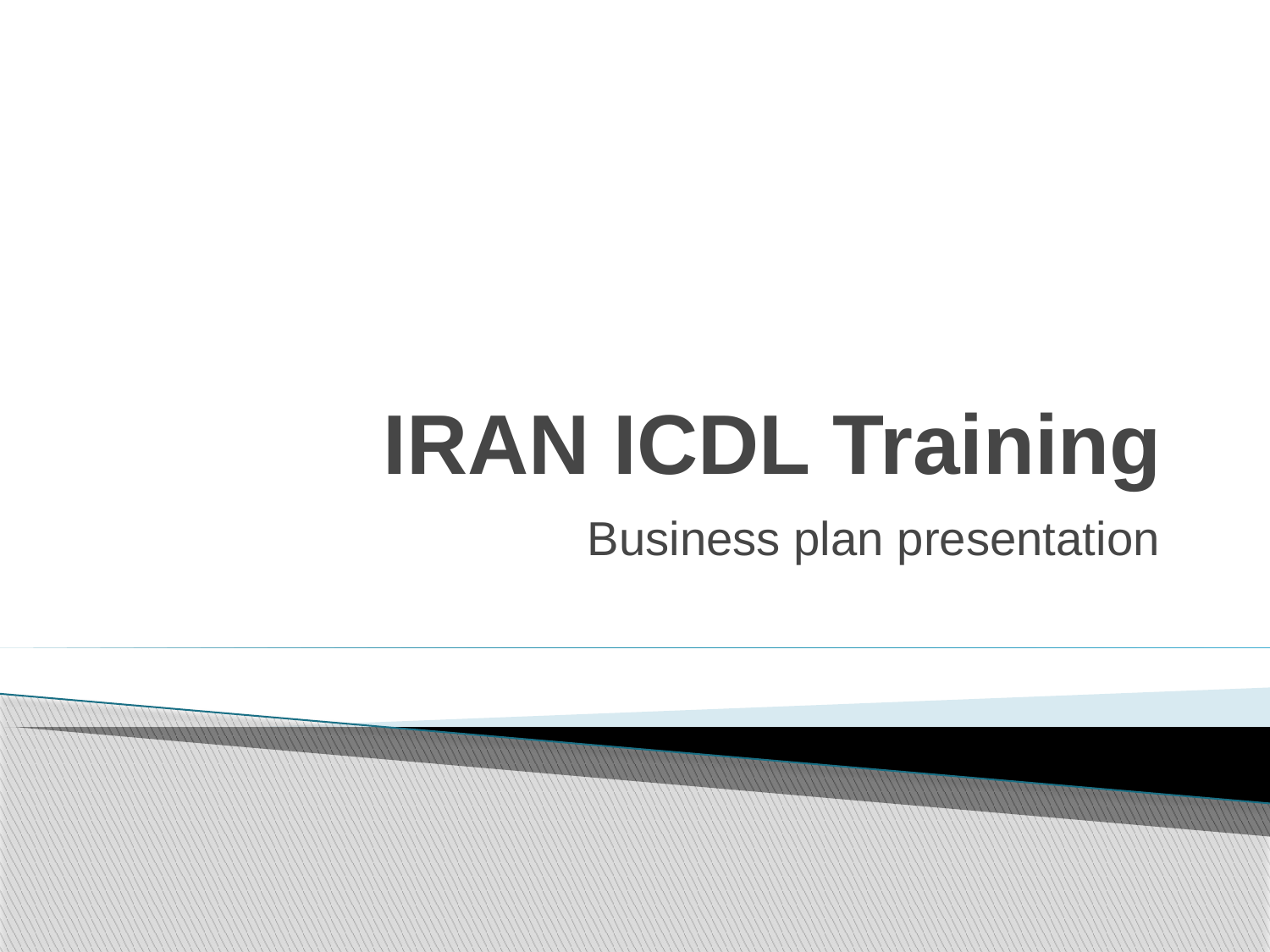

# IRAN ICDL Training
Business plan presentation